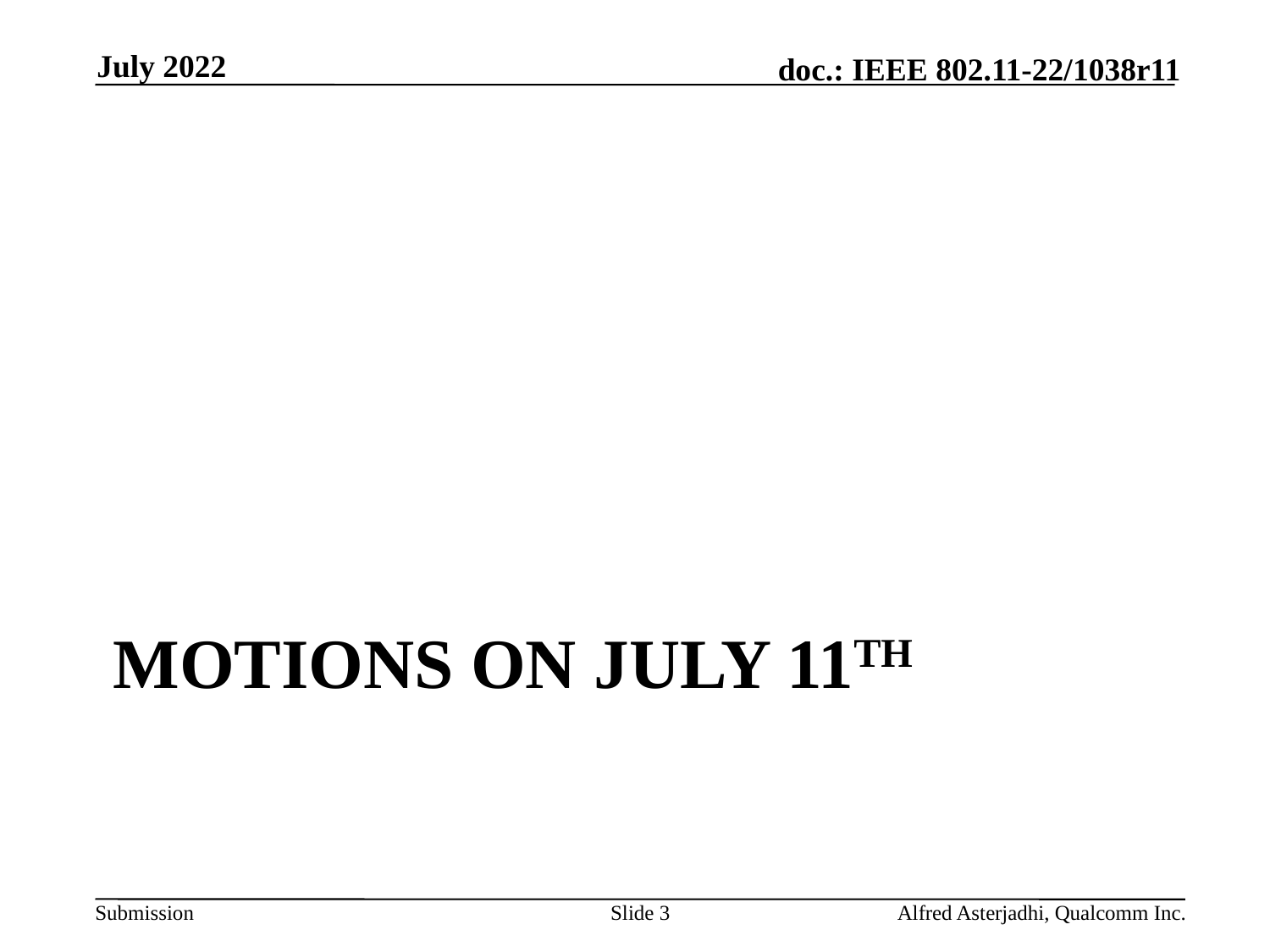

July 2022

# Motions on July 11th
Slide 3
Alfred Asterjadhi, Qualcomm Inc.